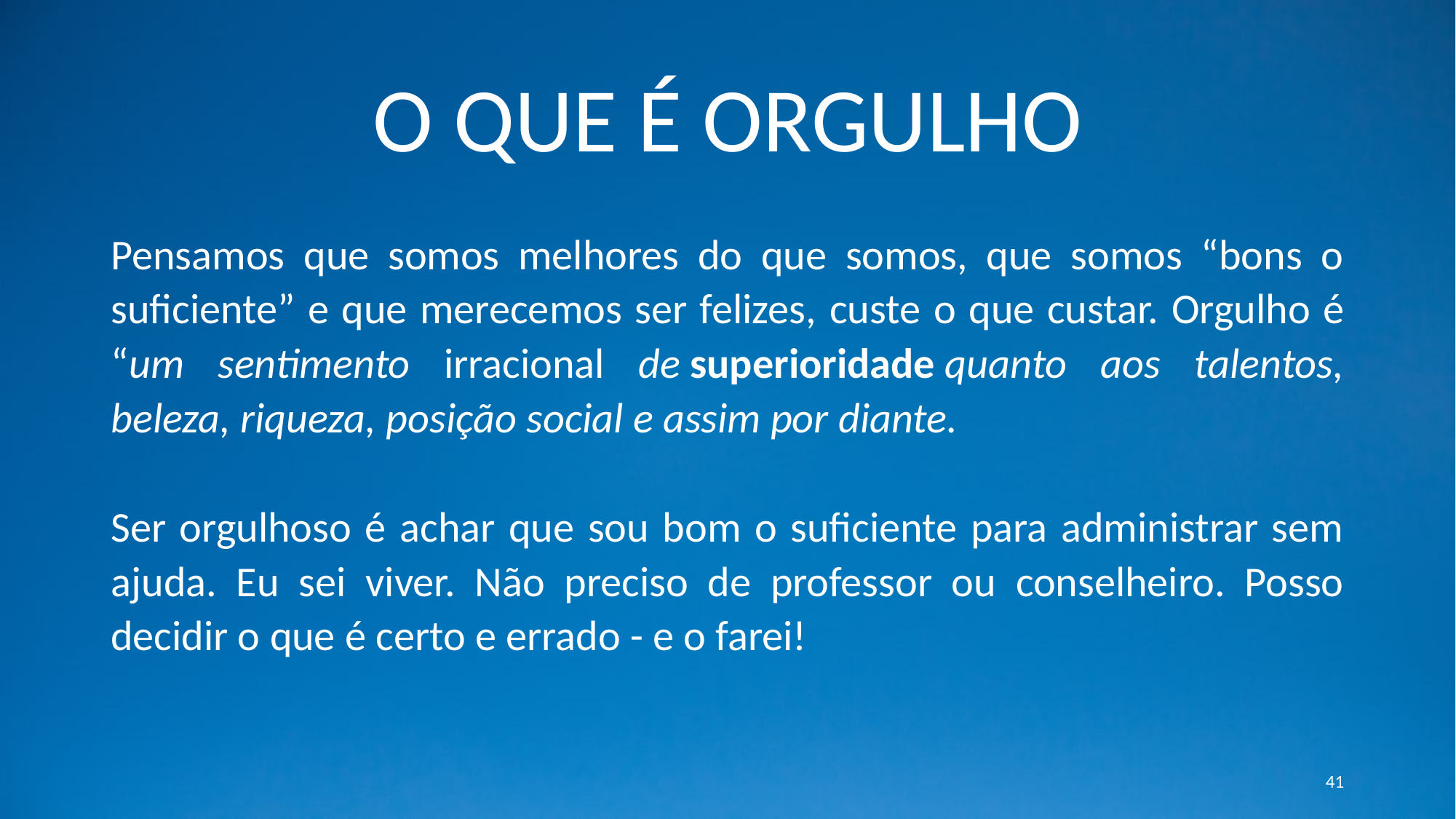

# O QUE É ORGULHO
Pensamos que somos melhores do que somos, que somos “bons o suficiente” e que merecemos ser felizes, custe o que custar. Orgulho é “um sentimento irracional de superioridade quanto aos talentos, beleza, riqueza, posição social e assim por diante.

Ser orgulhoso é achar que sou bom o suficiente para administrar sem ajuda. Eu sei viver. Não preciso de professor ou conselheiro. Posso decidir o que é certo e errado - e o farei!
41